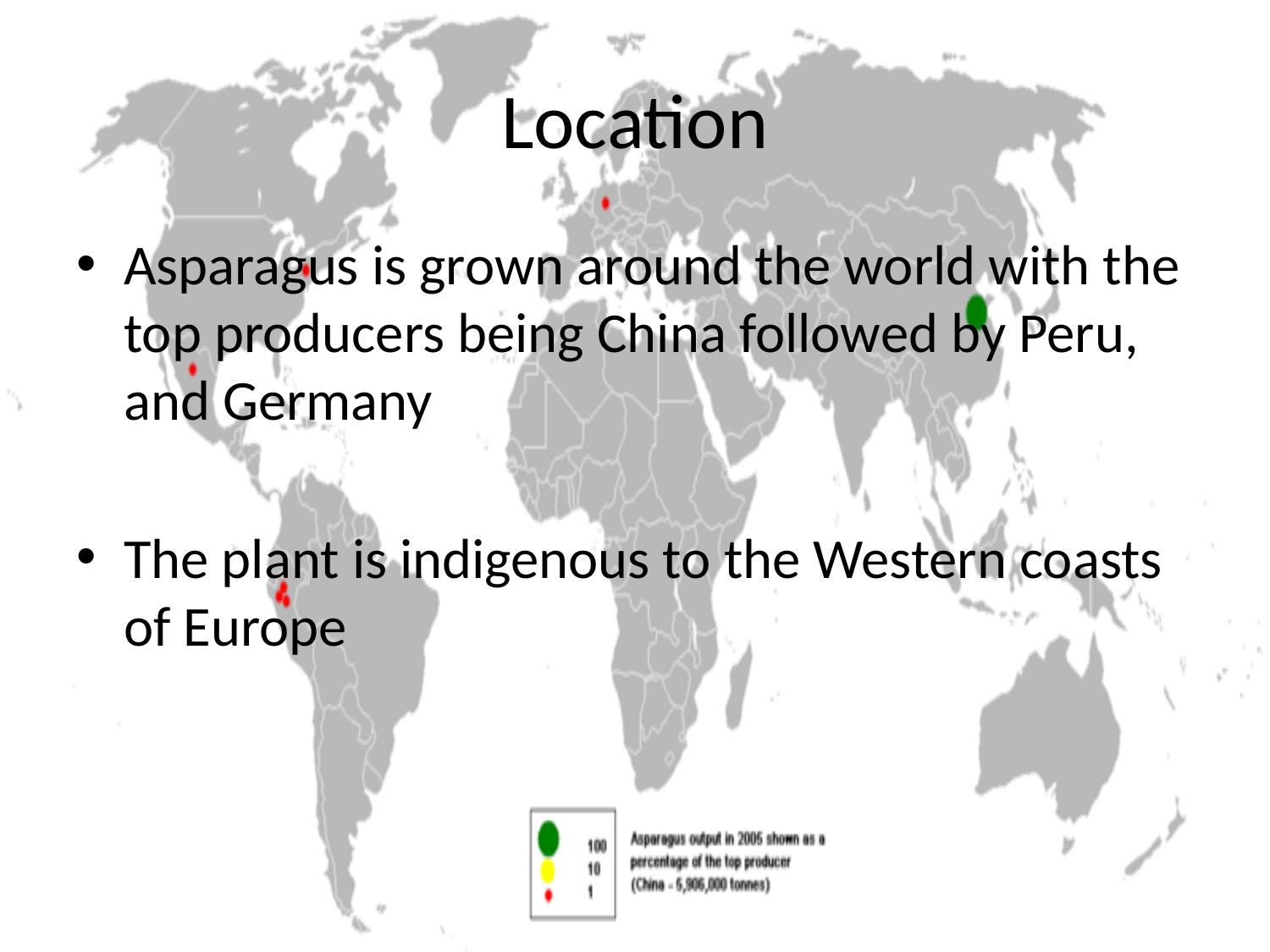

# Location
Asparagus is grown around the world with the top producers being China followed by Peru, and Germany

The plant is indigenous to the Western coasts of Europe